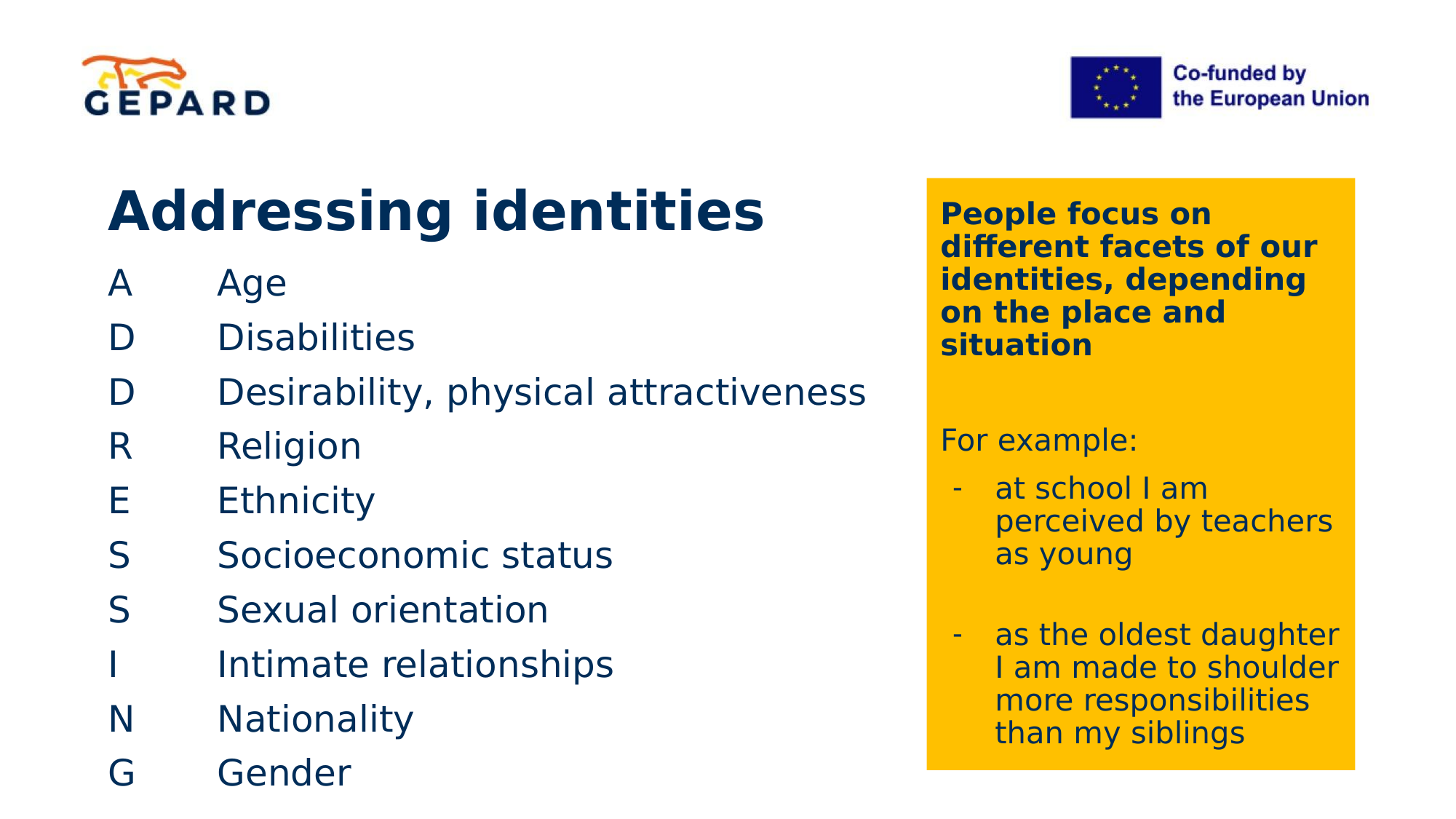

People focus on different facets of our identities, depending on the place and situation

For example:
at school I am perceived by teachers as young

as the oldest daughter I am made to shoulder more responsibilities than my siblings
# Addressing identities
A	Age
D	Disabilities
D	Desirability, physical attractiveness
R	Religion
E	Ethnicity
S	Socioeconomic status
S	Sexual orientation
I	Intimate relationships
N	Nationality
G	Gender